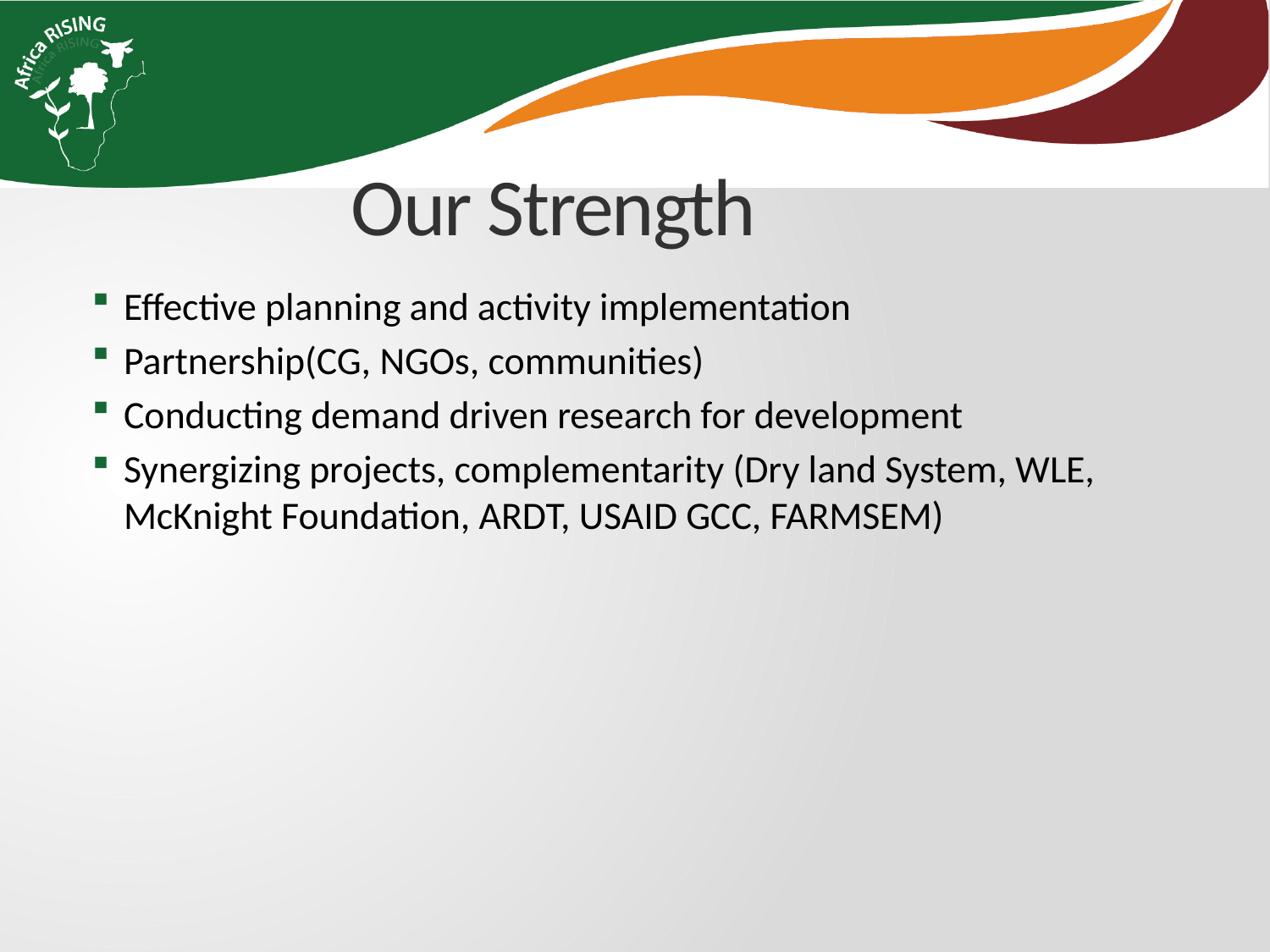

# Our Strength
Effective planning and activity implementation
Partnership(CG, NGOs, communities)
Conducting demand driven research for development
Synergizing projects, complementarity (Dry land System, WLE, McKnight Foundation, ARDT, USAID GCC, FARMSEM)